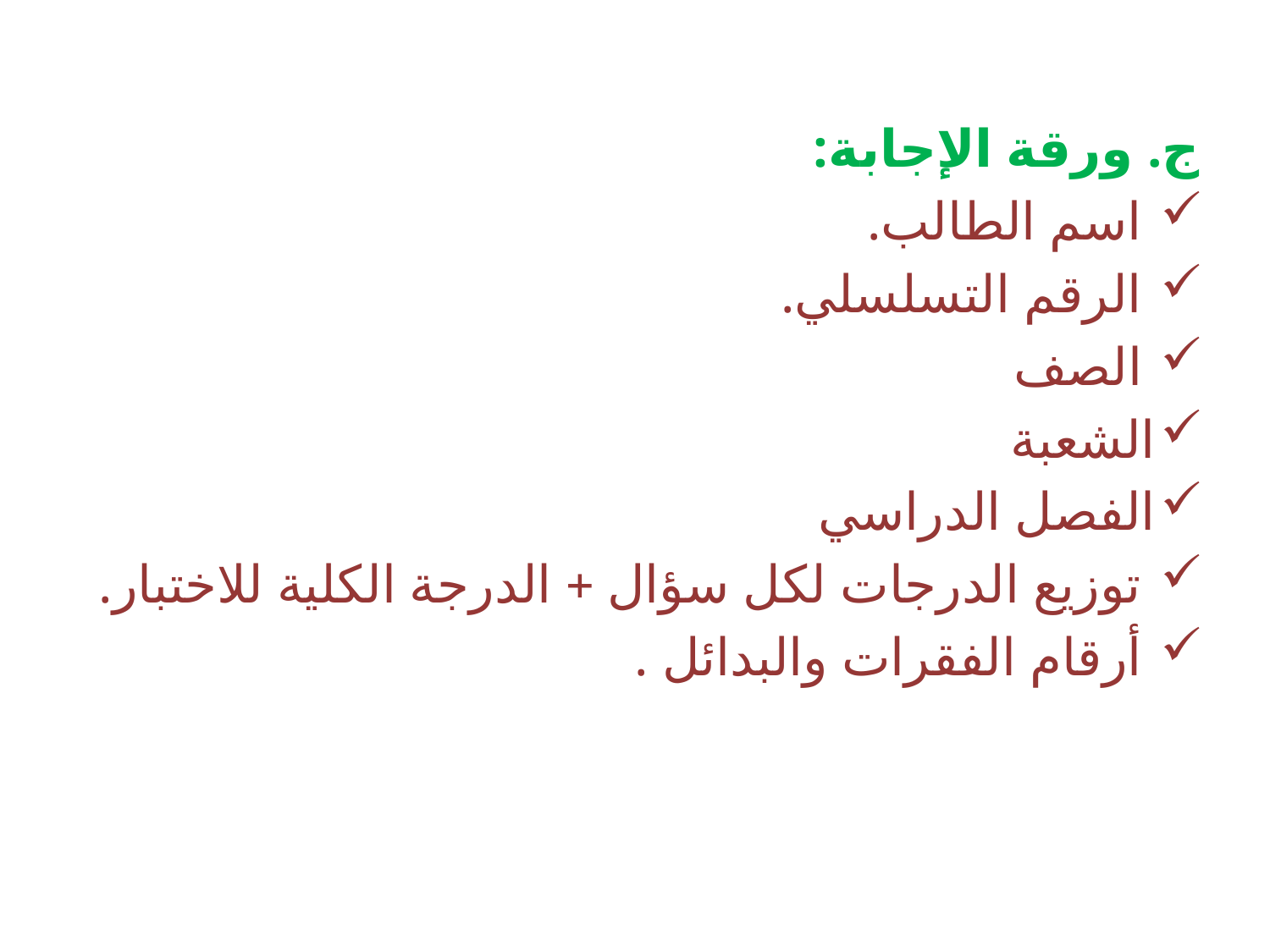

ج. ورقة الإجابة:
 اسم الطالب.
 الرقم التسلسلي.
 الصف
الشعبة
الفصل الدراسي
 توزيع الدرجات لكل سؤال + الدرجة الكلية للاختبار.
 أرقام الفقرات والبدائل .